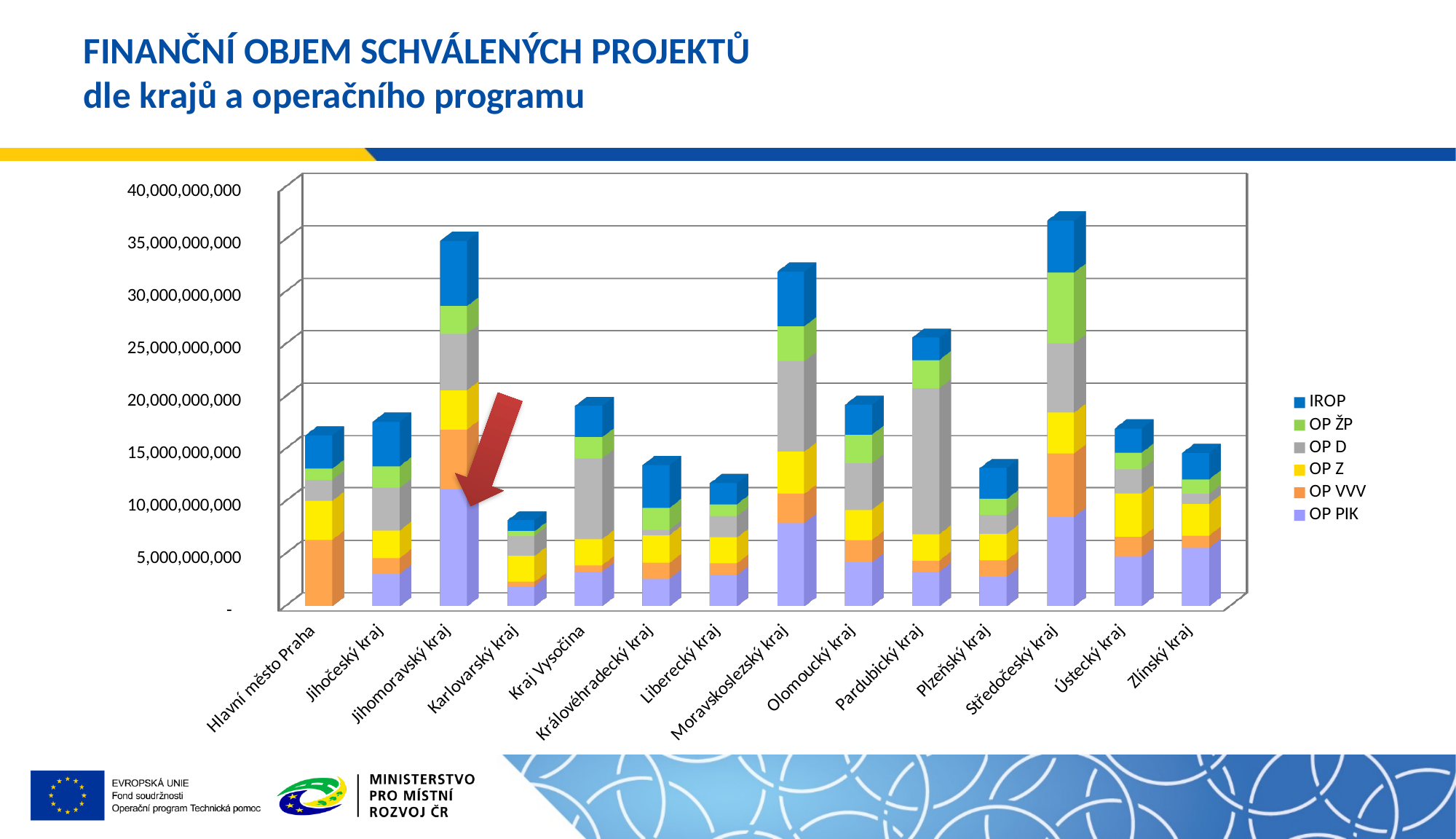

# Finanční objem schválených projektů dle krajů a operačního programu

[unsupported chart]